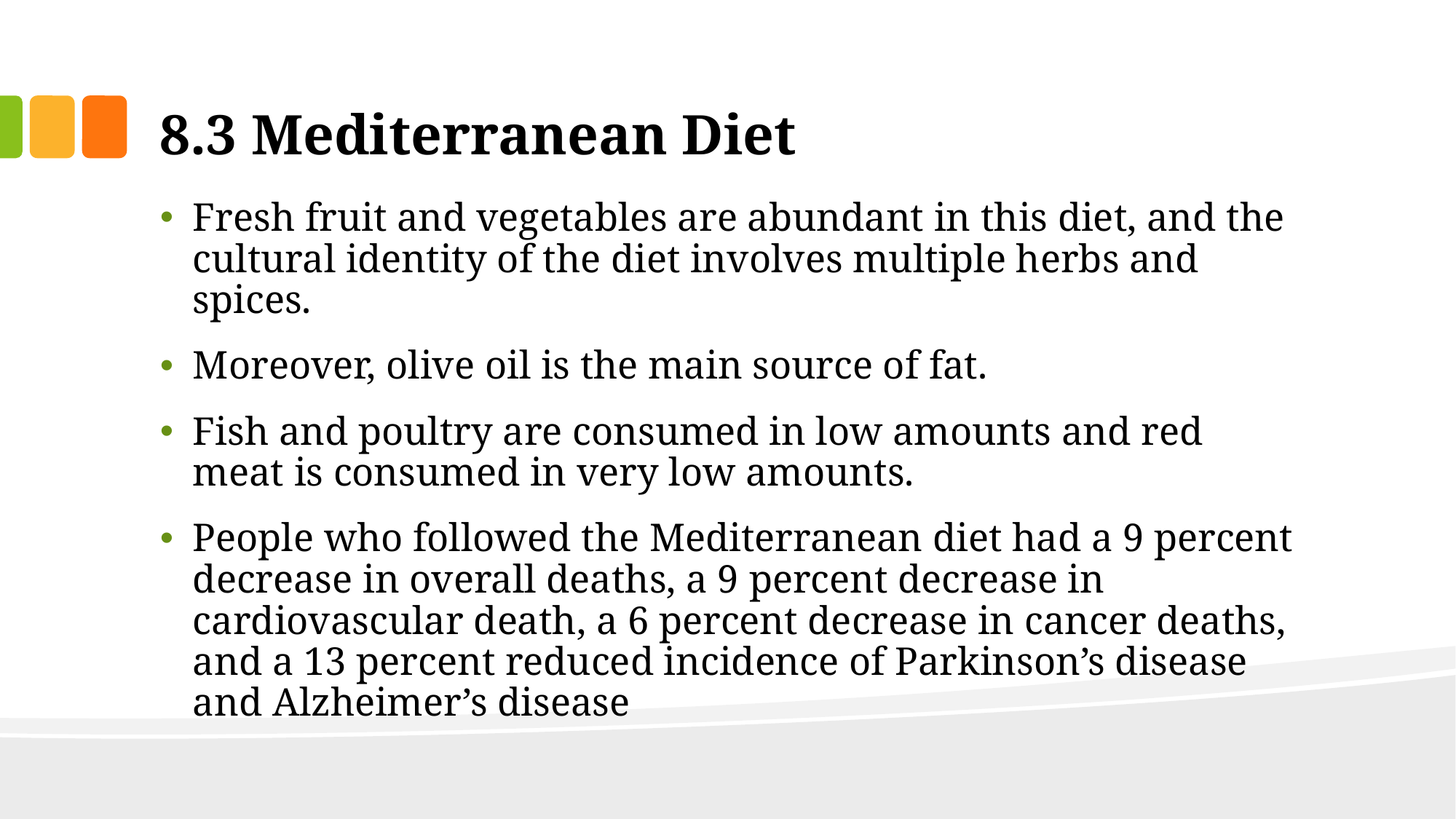

# 8.3 Mediterranean Diet
Fresh fruit and vegetables are abundant in this diet, and the cultural identity of the diet involves multiple herbs and spices.
Moreover, olive oil is the main source of fat.
Fish and poultry are consumed in low amounts and red meat is consumed in very low amounts.
People who followed the Mediterranean diet had a 9 percent decrease in overall deaths, a 9 percent decrease in cardiovascular death, a 6 percent decrease in cancer deaths, and a 13 percent reduced incidence of Parkinson’s disease and Alzheimer’s disease